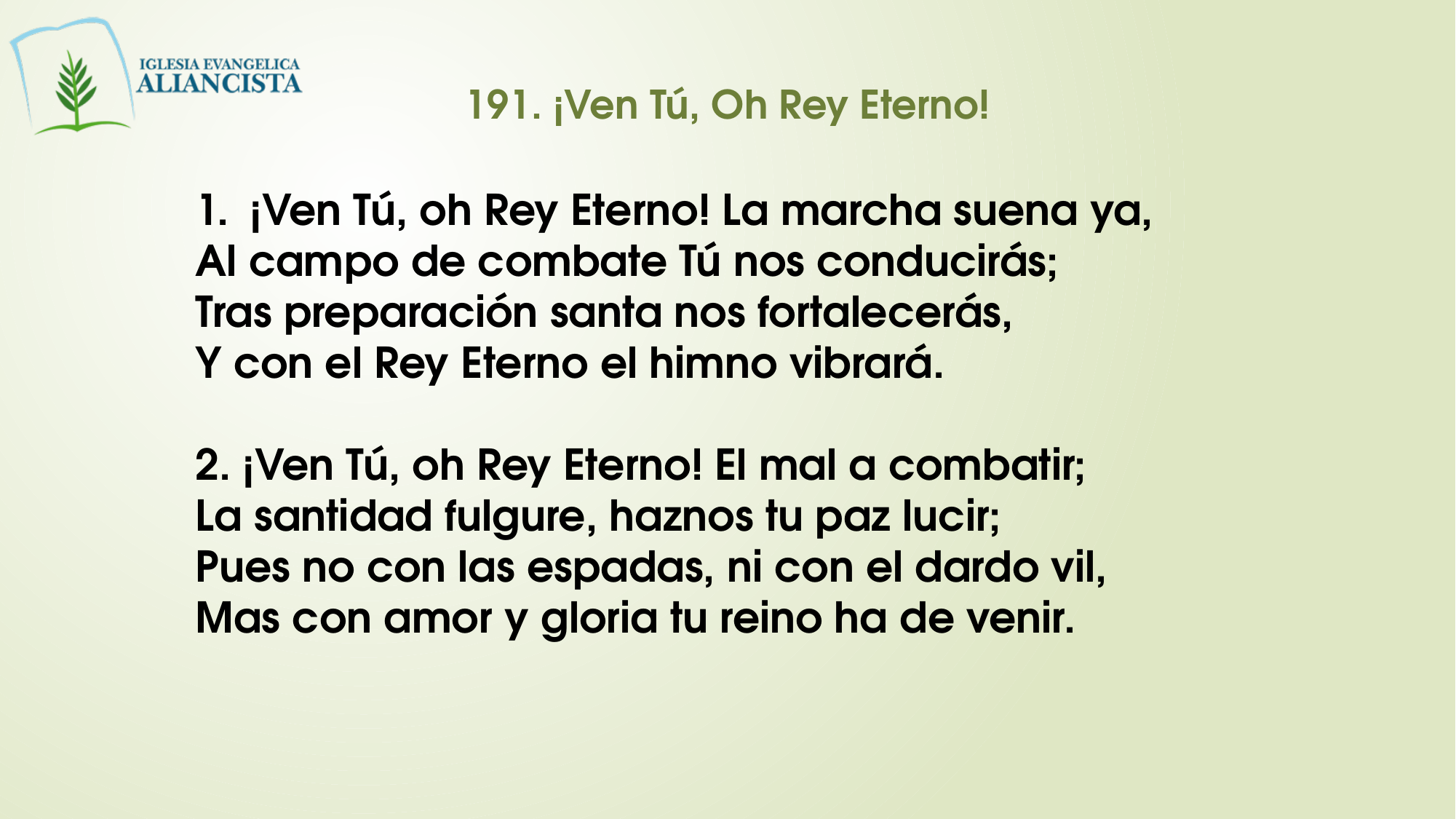

191. ¡Ven Tú, Oh Rey Eterno!
¡Ven Tú, oh Rey Eterno! La marcha suena ya,
Al campo de combate Tú nos conducirás;
Tras preparación santa nos fortalecerás,
Y con el Rey Eterno el himno vibrará.

2. ¡Ven Tú, oh Rey Eterno! El mal a combatir;
La santidad fulgure, haznos tu paz lucir;
Pues no con las espadas, ni con el dardo vil,
Mas con amor y gloria tu reino ha de venir.